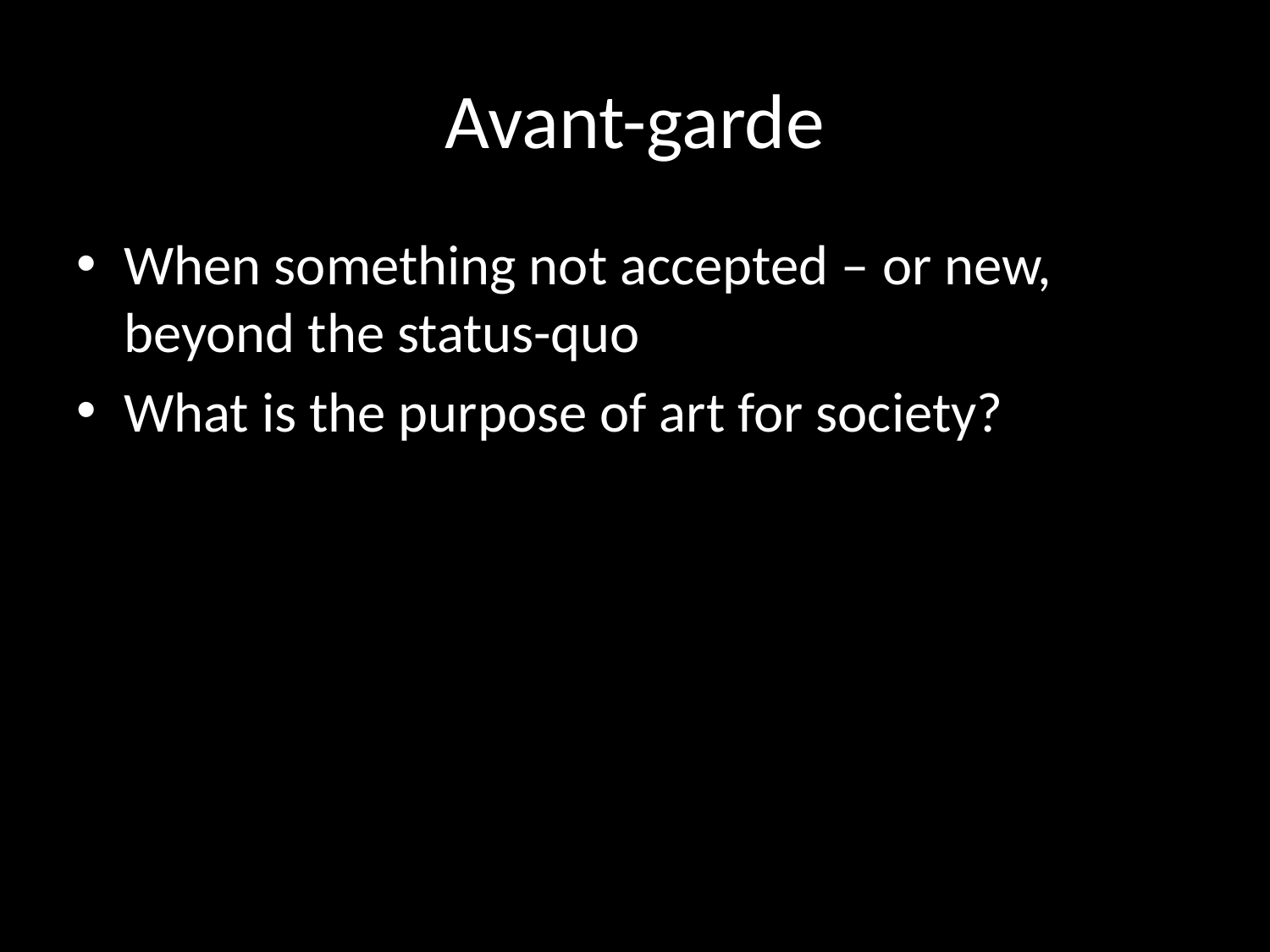

# Avant-garde
When something not accepted – or new, beyond the status-quo
What is the purpose of art for society?